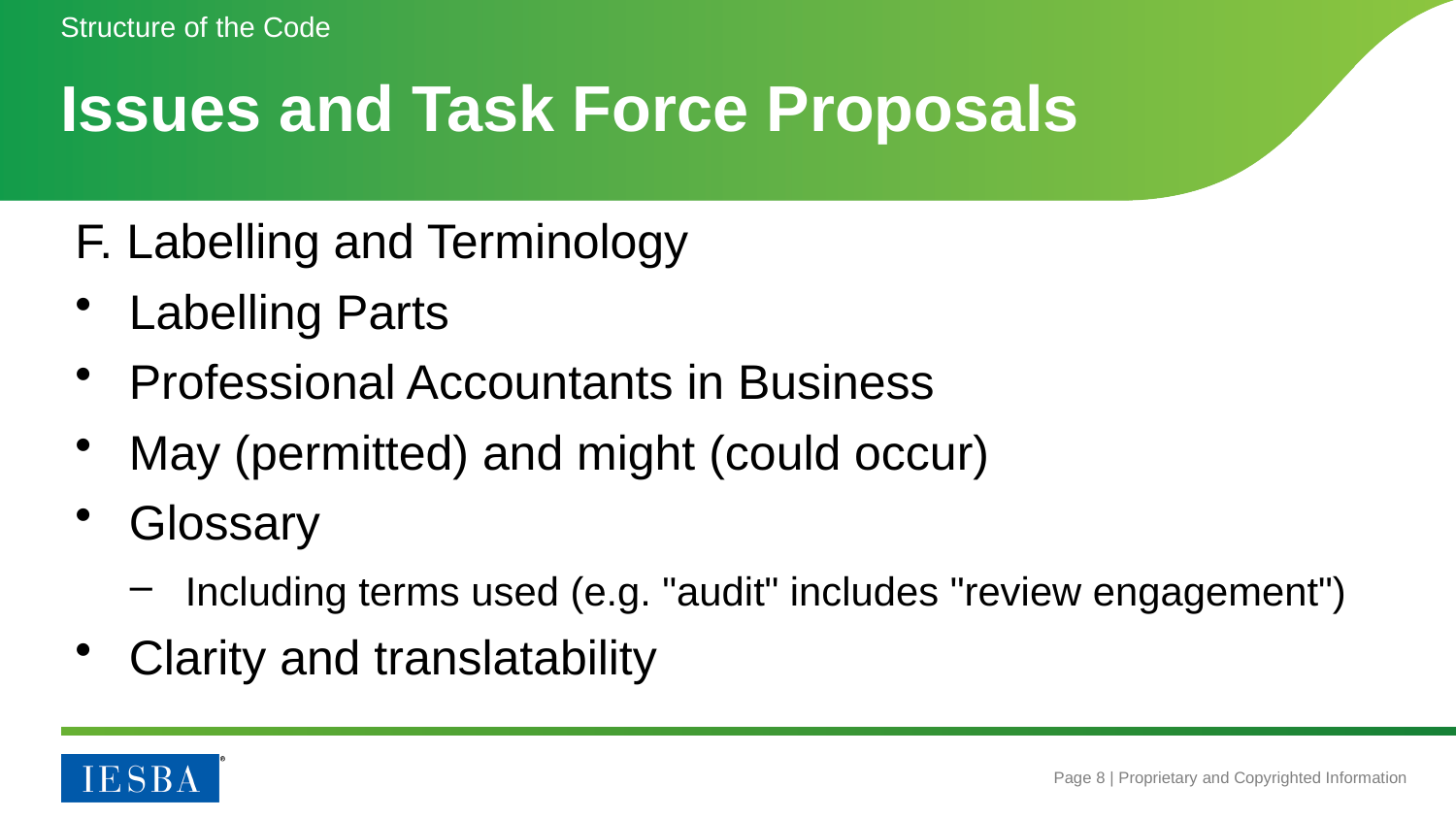

Structure of the Code

# Issues and Task Force Proposals
F. Labelling and Terminology
Labelling Parts
Professional Accountants in Business
May (permitted) and might (could occur)
Glossary
Including terms used (e.g. "audit" includes "review engagement")
Clarity and translatability